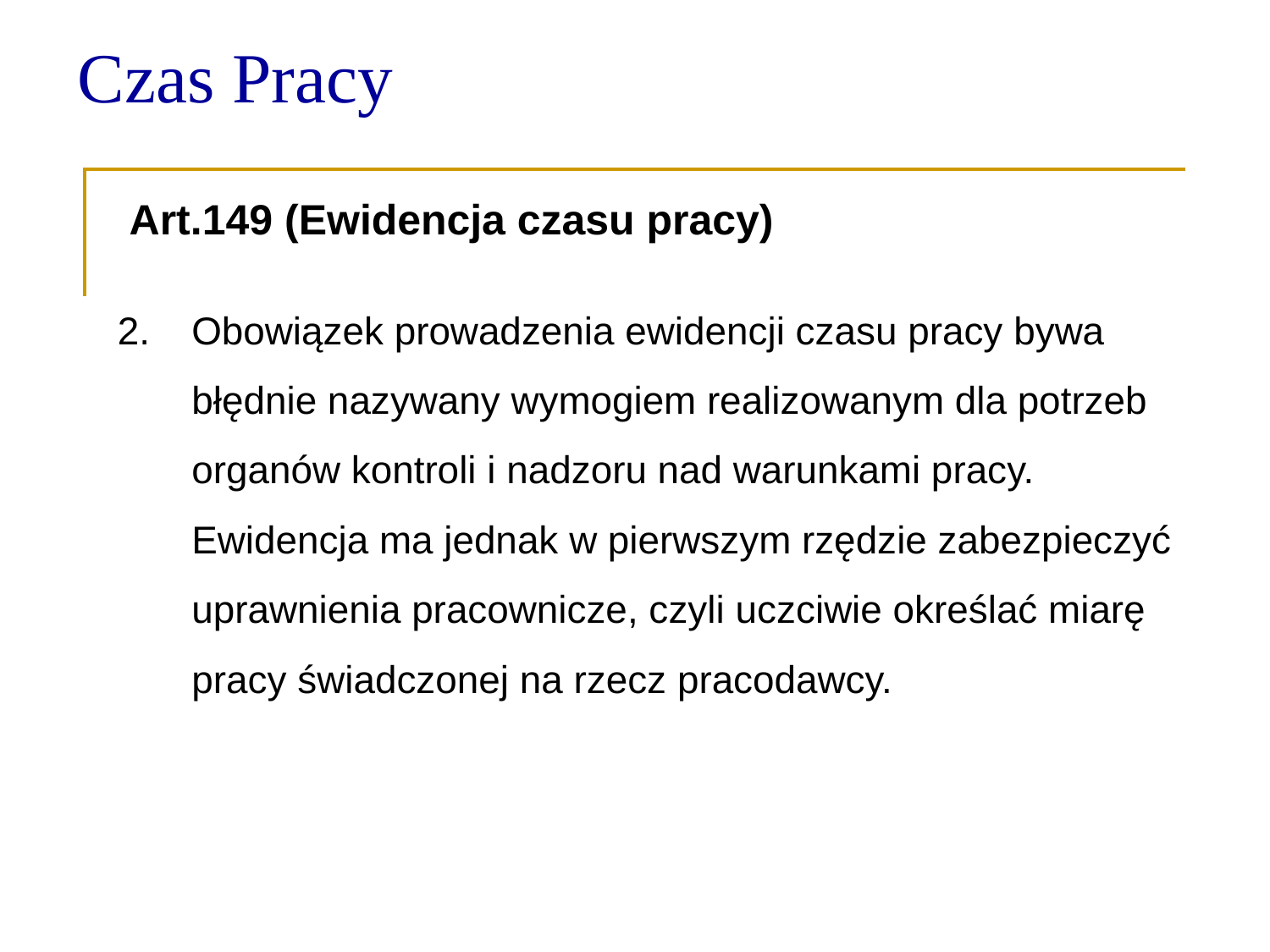

Czas Pracy
 Art.149 (Ewidencja czasu pracy)
2.	Obowiązek prowadzenia ewidencji czasu pracy bywa błędnie nazywany wymogiem realizowanym dla potrzeb organów kontroli i nadzoru nad warunkami pracy. Ewidencja ma jednak w pierwszym rzędzie zabezpieczyć uprawnienia pracownicze, czyli uczciwie określać miarę pracy świadczonej na rzecz pracodawcy.